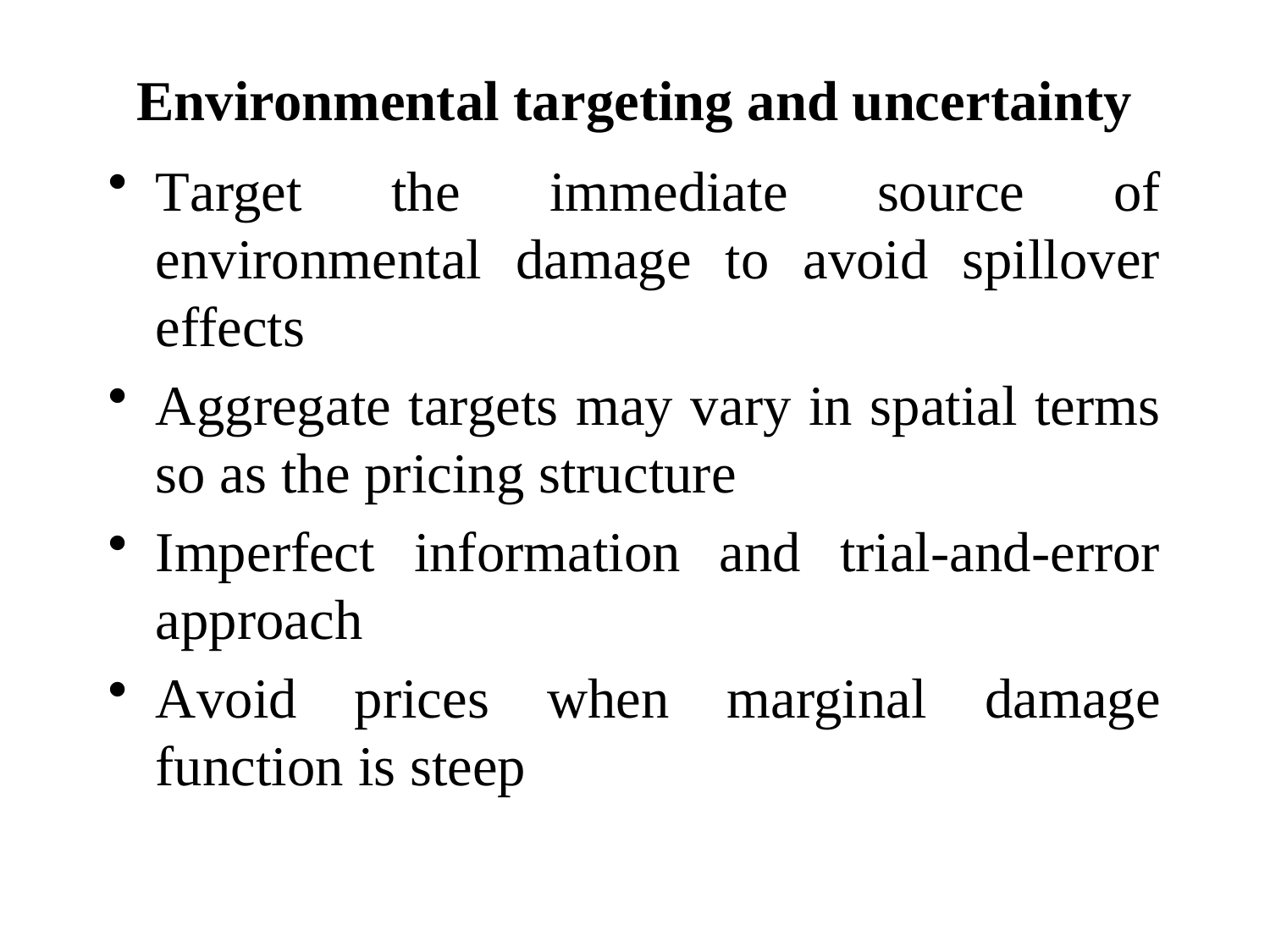

# Environmental targeting and uncertainty
Target the immediate source of environmental damage to avoid spillover effects
Aggregate targets may vary in spatial terms so as the pricing structure
Imperfect information and trial-and-error approach
Avoid prices when marginal damage function is steep